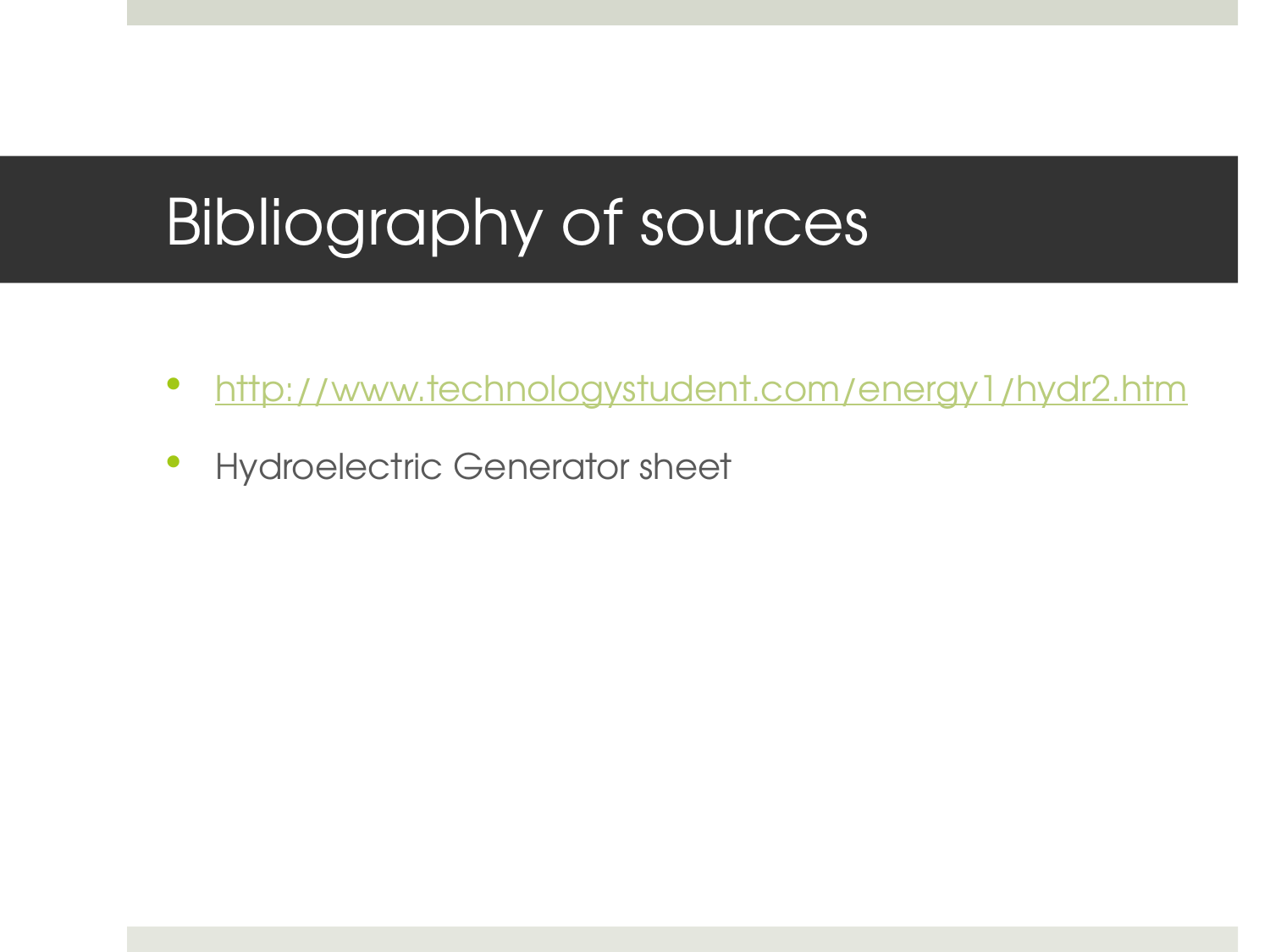

# Bibliography of sources
http://www.technologystudent.com/energy1/hydr2.htm
Hydroelectric Generator sheet